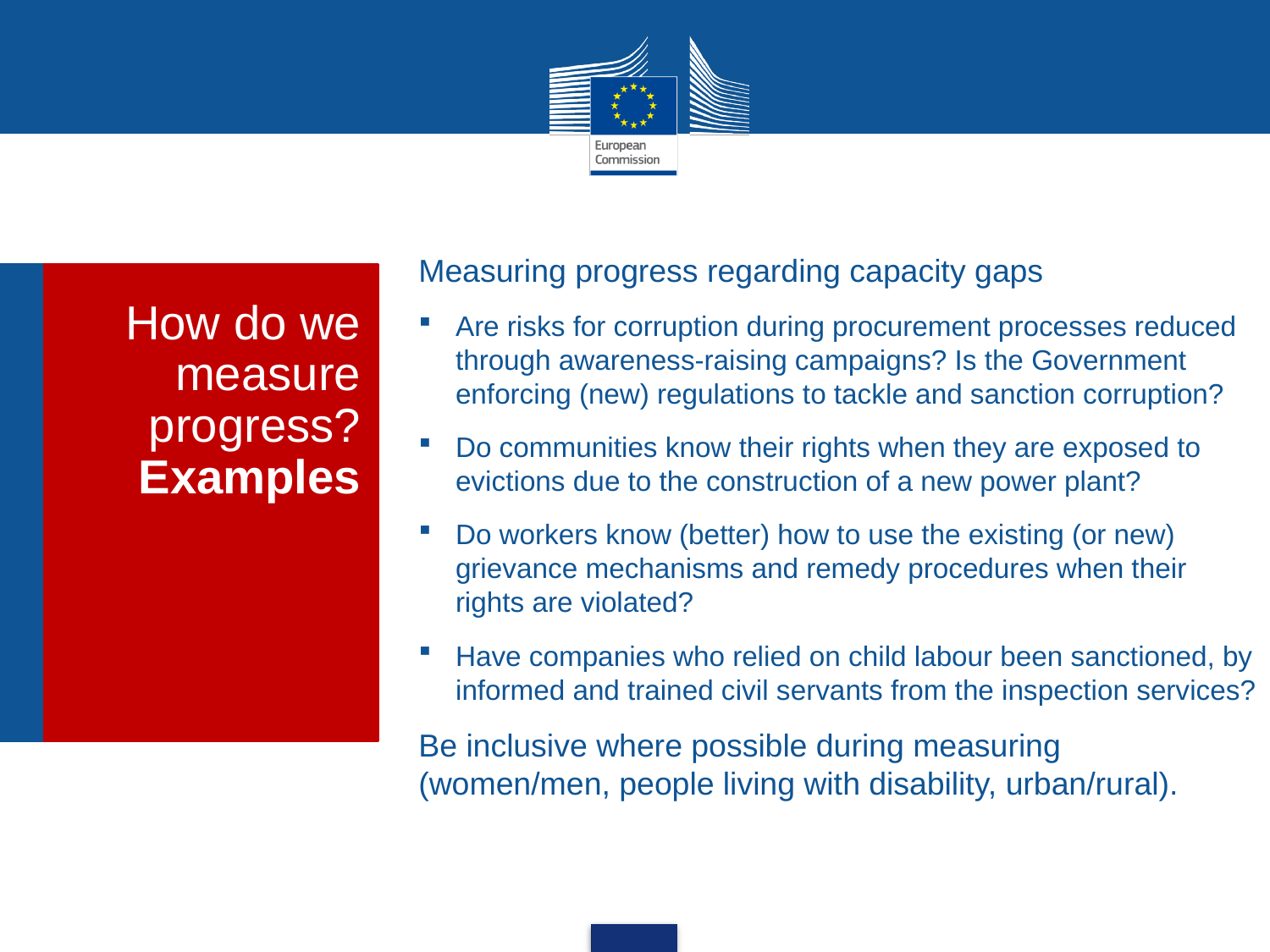

Measuring progress regarding capacity gaps
Are risks for corruption during procurement processes reduced through awareness-raising campaigns? Is the Government enforcing (new) regulations to tackle and sanction corruption?
Do communities know their rights when they are exposed to evictions due to the construction of a new power plant?
Do workers know (better) how to use the existing (or new) grievance mechanisms and remedy procedures when their rights are violated?
Have companies who relied on child labour been sanctioned, by informed and trained civil servants from the inspection services?
Be inclusive where possible during measuring (women/men, people living with disability, urban/rural).

How do we measure progress?
Examples